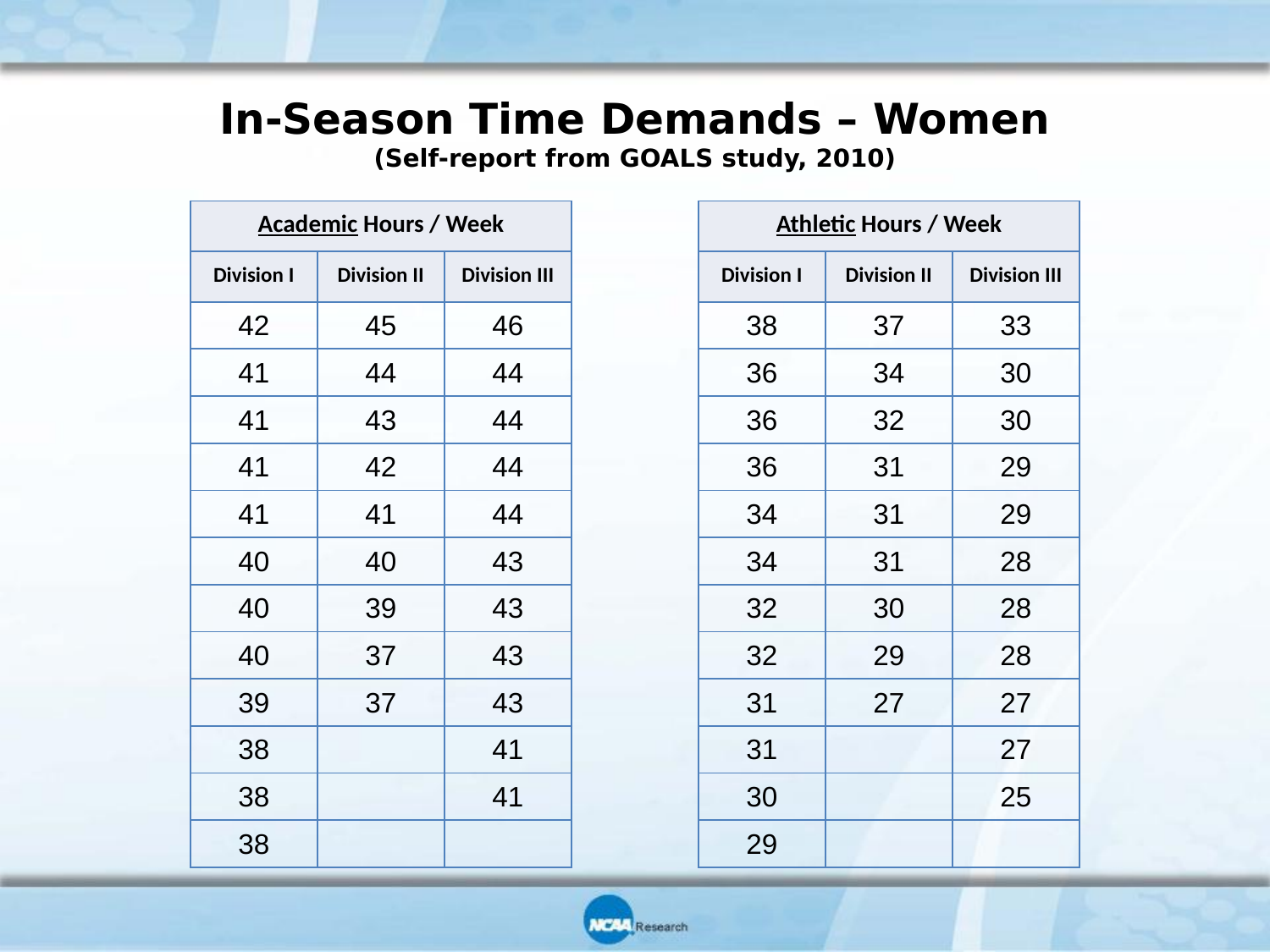

# In-Season Time Demands – Women (Self-report from GOALS study, 2010)
| Academic Hours / Week |  |  |
| --- | --- | --- |
| Division I | Division II | Division III |
| 42 | 45 | 46 |
| 41 | 44 | 44 |
| 41 | 43 | 44 |
| 41 | 42 | 44 |
| 41 | 41 | 44 |
| 40 | 40 | 43 |
| 40 | 39 | 43 |
| 40 | 37 | 43 |
| 39 | 37 | 43 |
| 38 |  | 41 |
| 38 |  | 41 |
| 38 |  |  |
| Athletic Hours / Week |  |  |
| --- | --- | --- |
| Division I | Division II | Division III |
| 38 | 37 | 33 |
| 36 | 34 | 30 |
| 36 | 32 | 30 |
| 36 | 31 | 29 |
| 34 | 31 | 29 |
| 34 | 31 | 28 |
| 32 | 30 | 28 |
| 32 | 29 | 28 |
| 31 | 27 | 27 |
| 31 |  | 27 |
| 30 |  | 25 |
| 29 |  |  |